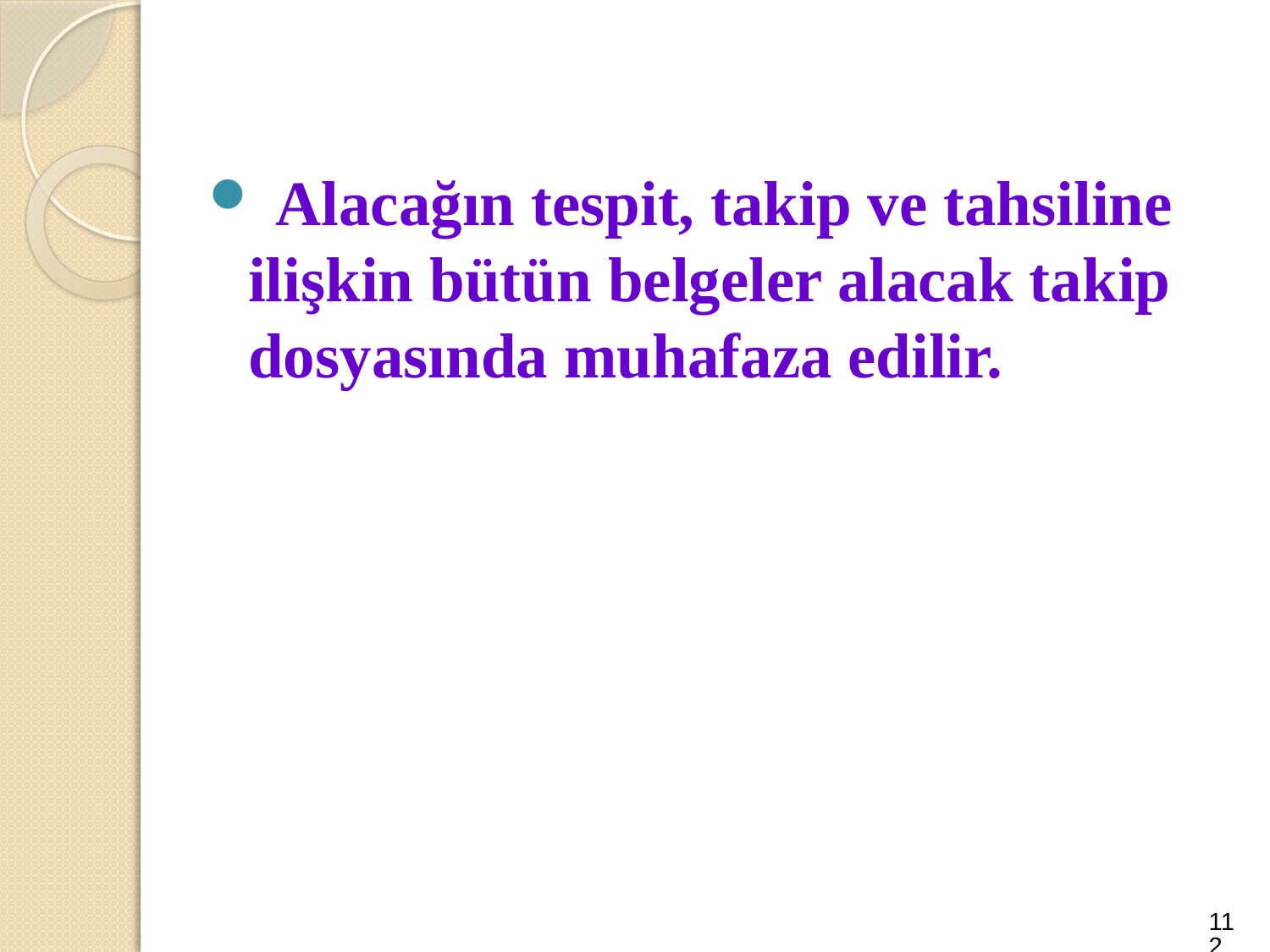

Alacağın tespit, takip ve tahsiline ilişkin bütün belgeler alacak takip dosyasında muhafaza edilir.

112